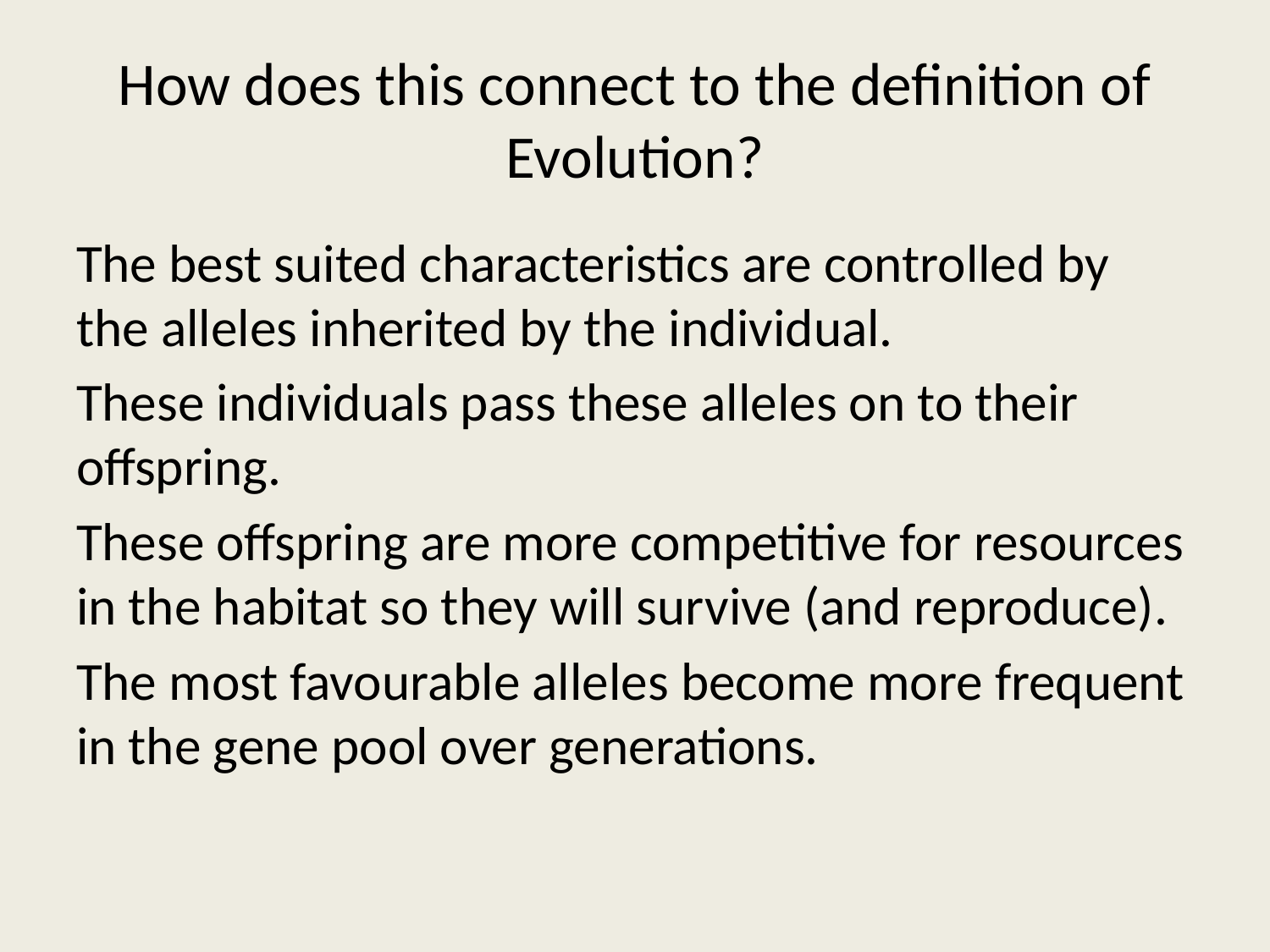

# How does this connect to the definition of Evolution?
The best suited characteristics are controlled by the alleles inherited by the individual.
These individuals pass these alleles on to their offspring.
These offspring are more competitive for resources in the habitat so they will survive (and reproduce).
The most favourable alleles become more frequent in the gene pool over generations.